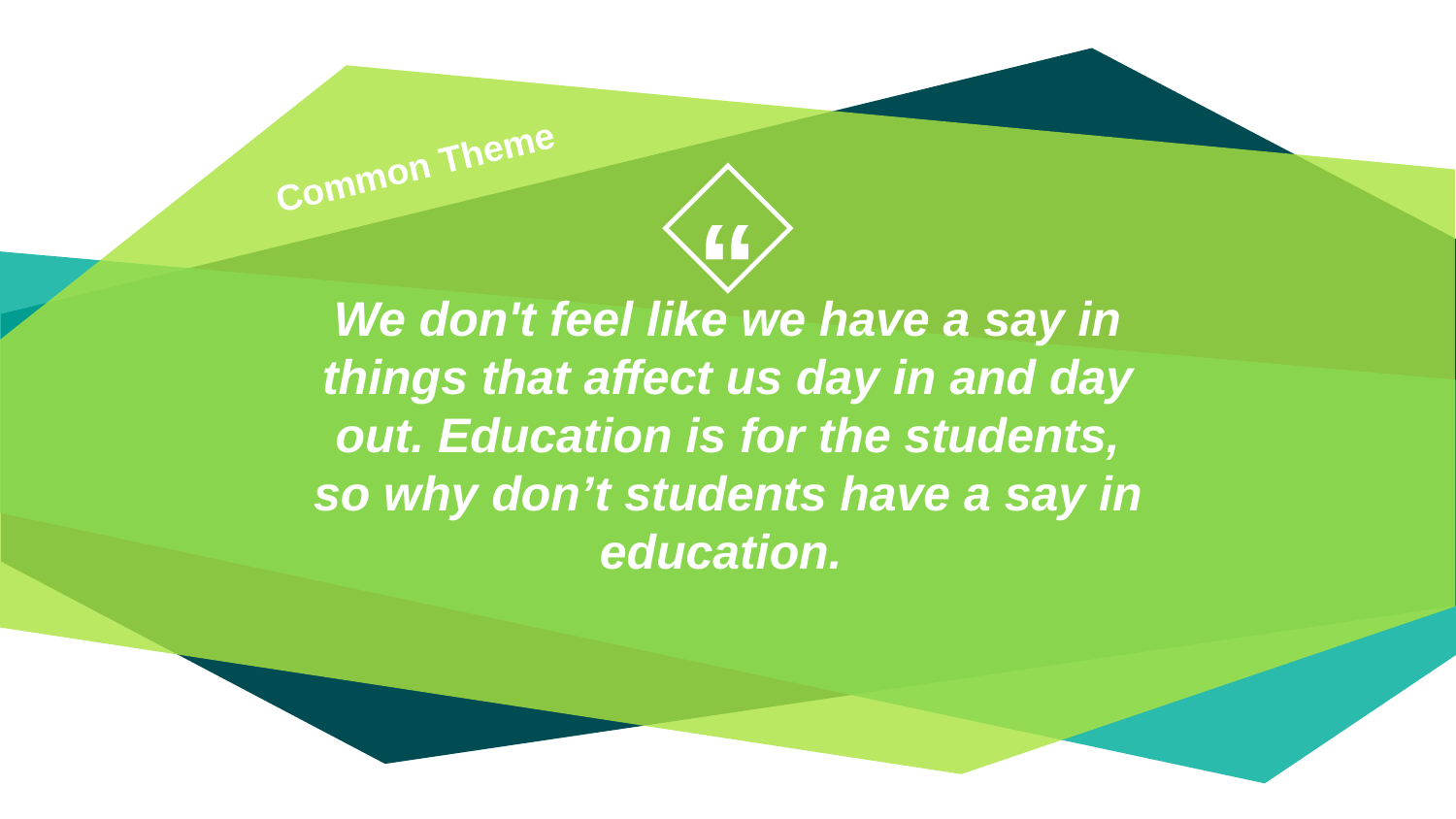

Common Theme
We don't feel like we have a say in things that affect us day in and day out. Education is for the students, so why don’t students have a say in education.